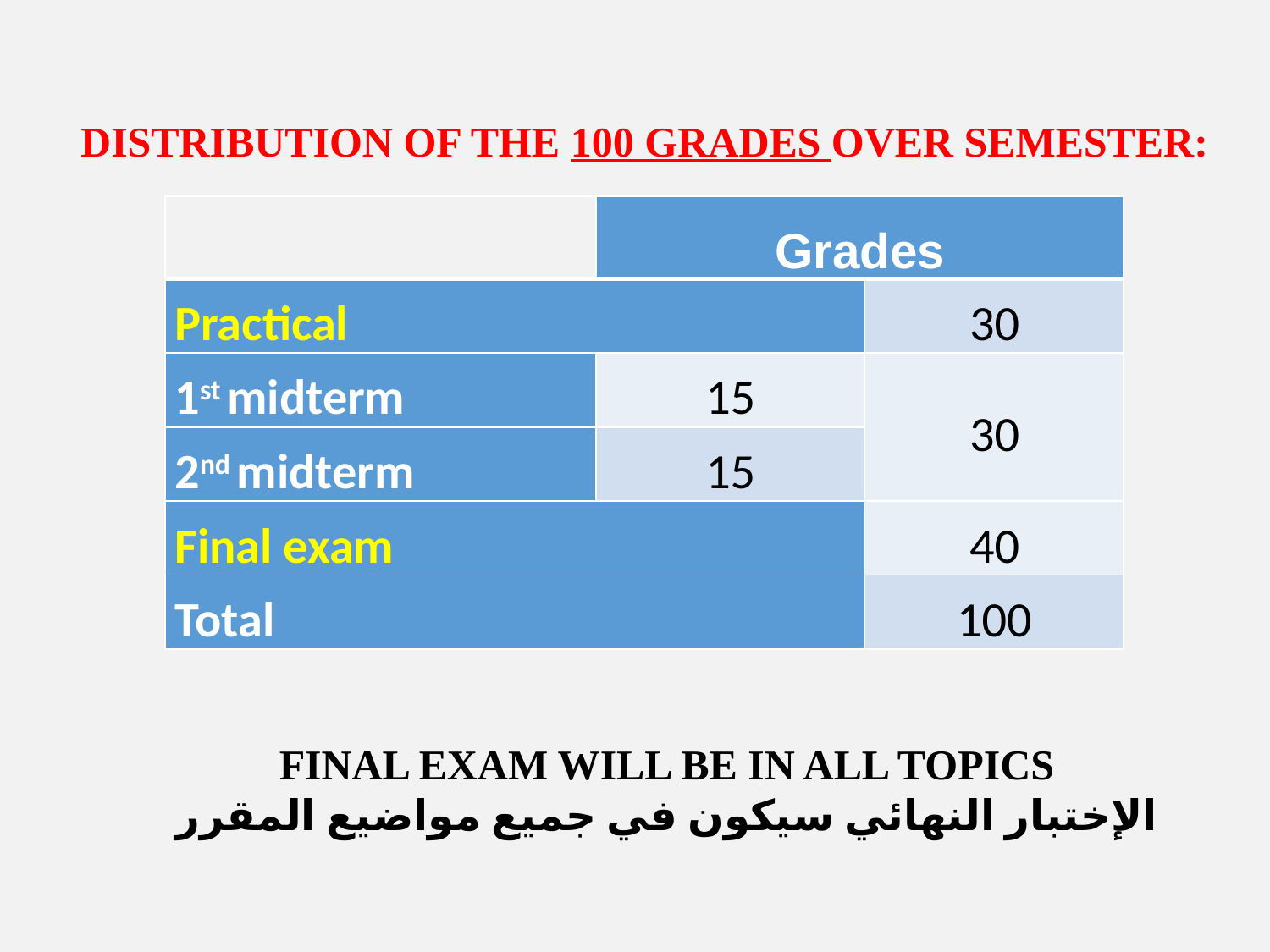

DISTRIBUTION OF THE 100 GRADES OVER SEMESTER:
|  | Grades |  |
| --- | --- | --- |
| Practical |  | 30 |
| 1st midterm | 15 | 30 |
| 2nd midterm | 15 |  |
| Final exam |  | 40 |
| Total |  | 100 |
FINAL EXAM WILL BE IN ALL TOPICS
الإختبار النهائي سيكون في جميع مواضيع المقرر